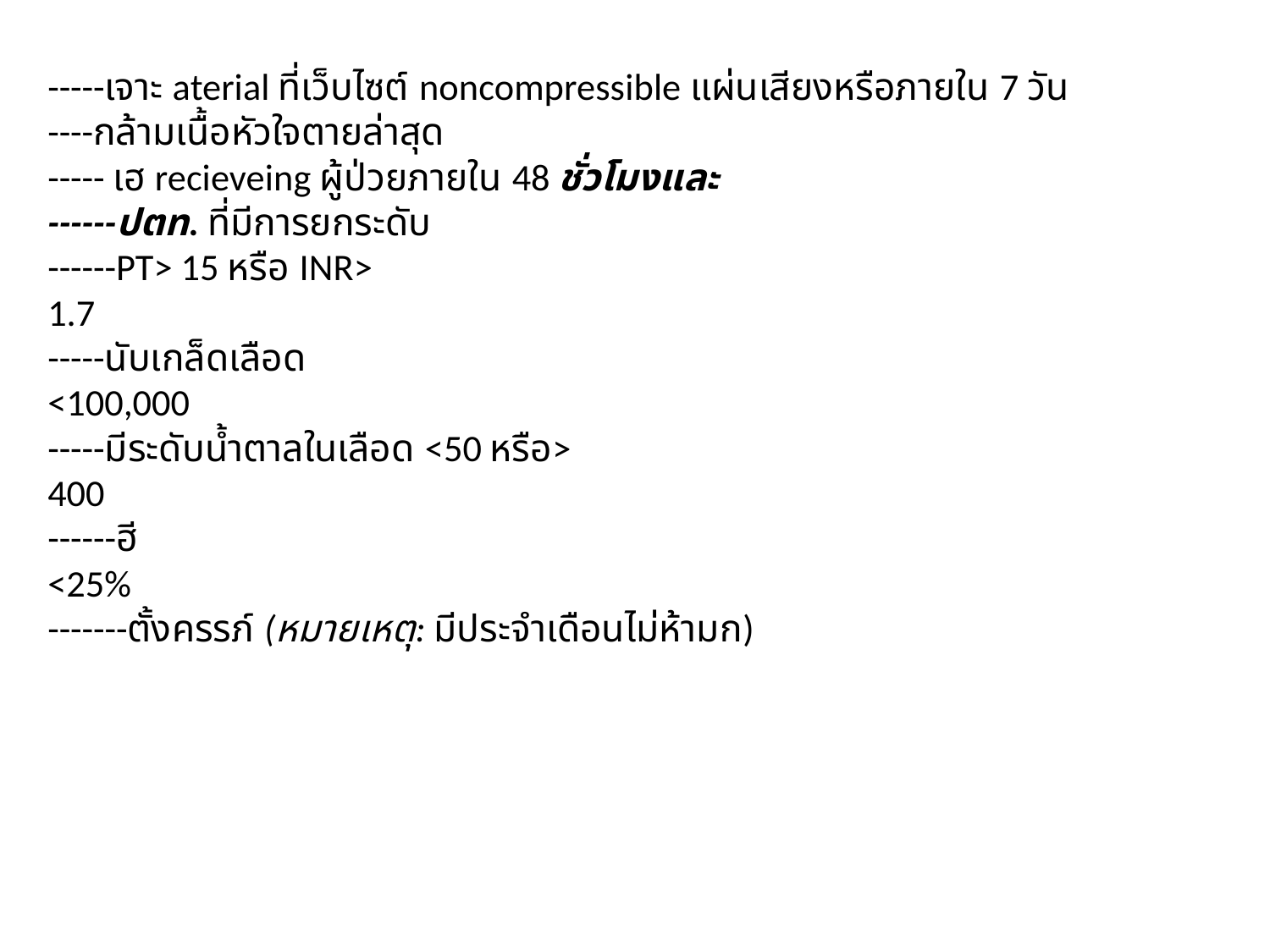

# -----เจาะ aterial ที่เว็บไซต์ noncompressible แผ่นเสียงหรือภายใน 7 วัน   ----กล้ามเนื้อหัวใจตายล่าสุด  ----- เฮ recieveing ​​ผู้ป่วยภายใน 48 ชั่วโมงและ ------ปตท. ที่มีการยกระดับ   ------PT> 15 หรือ INR> 1.7                                                                                                                  -----นับเกล็ดเลือด <100,000                                                                                                                  -----มีระดับน้ำตาลในเลือด <50 หรือ> 400                                                                                                    ------ฮี <25%                                                                                                                               -------ตั้งครรภ์ (หมายเหตุ: มีประจำเดือนไม่ห้ามก)